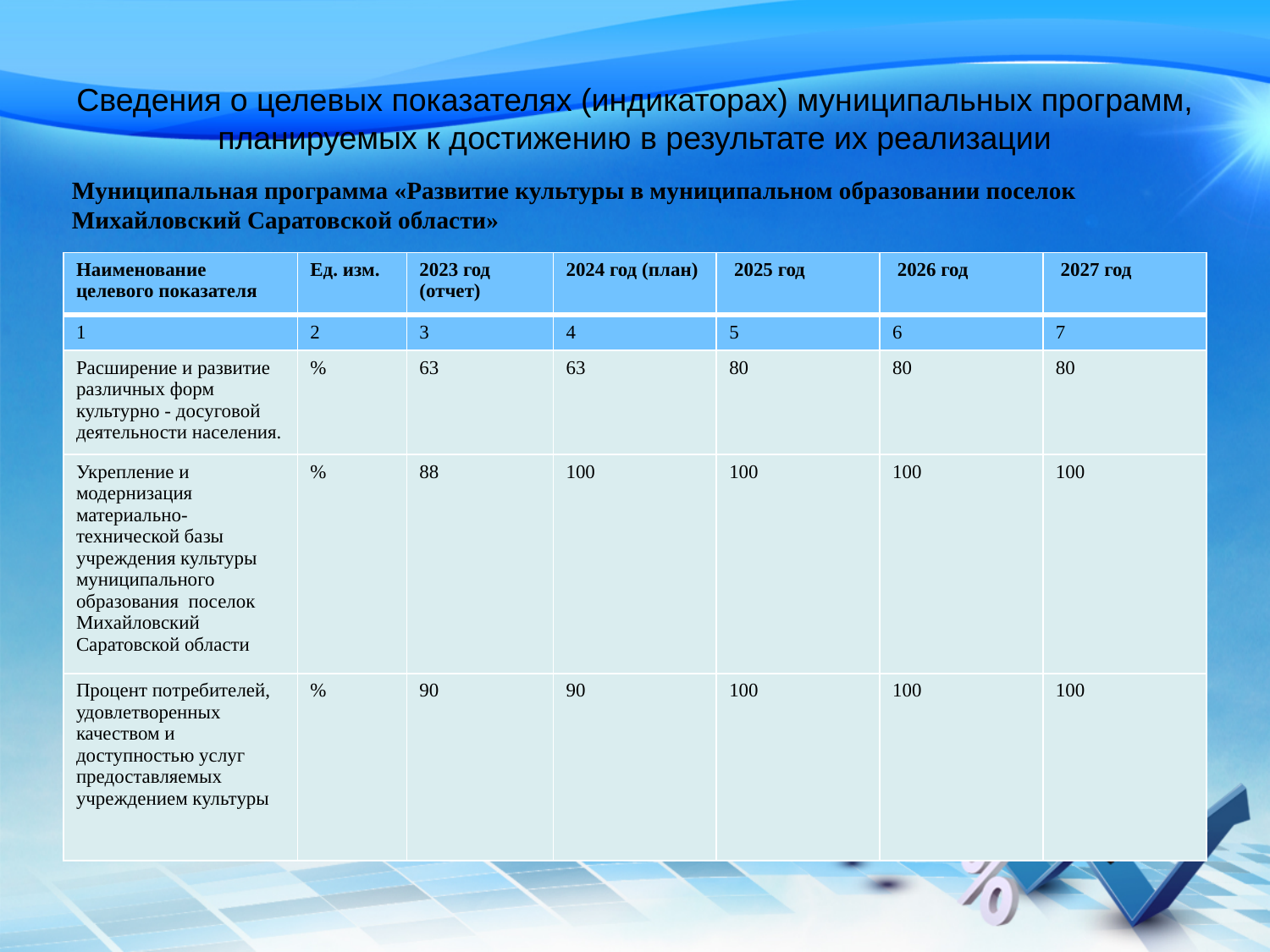

# Сведения о целевых показателях (индикаторах) муниципальных программ, планируемых к достижению в результате их реализации

Муниципальная программа «Развитие культуры в муниципальном образовании поселок Михайловский Саратовской области»
| Наименование целевого показателя | Ед. изм. | 2023 год (отчет) | 2024 год (план) | 2025 год | 2026 год | 2027 год |
| --- | --- | --- | --- | --- | --- | --- |
| 1 | 2 | 3 | 4 | 5 | 6 | 7 |
| Расширение и развитие различных форм культурно - досуговой деятельности населения. | % | 63 | 63 | 80 | 80 | 80 |
| Укрепление и модернизация материально-технической базы учреждения культуры муниципального образования поселок Михайловский Саратовской области | % | 88 | 100 | 100 | 100 | 100 |
| Процент потребителей, удовлетворенных качеством и доступностью услуг предоставляемых учреждением культуры | % | 90 | 90 | 100 | 100 | 100 |